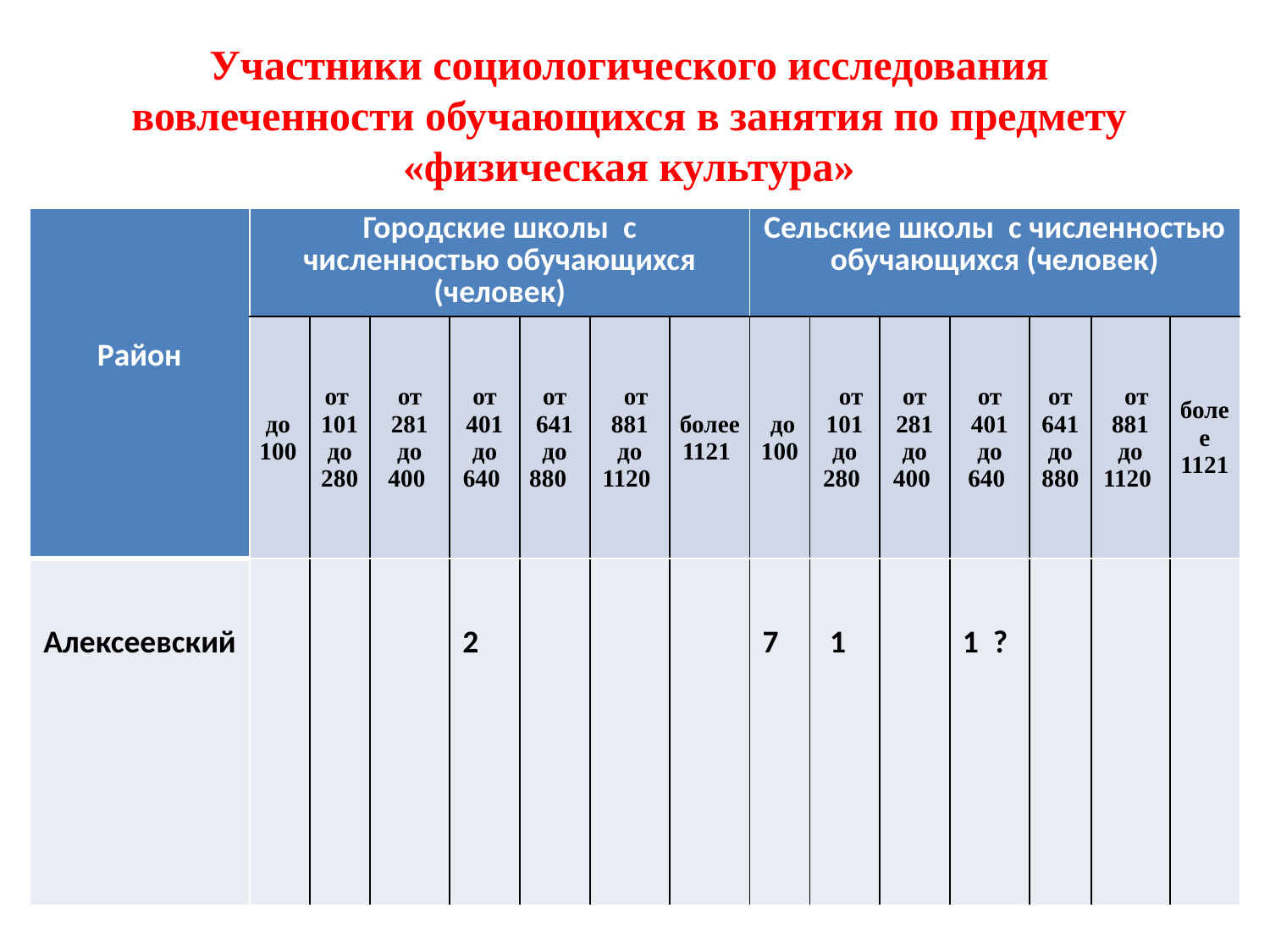

# Участники социологического исследования вовлеченности обучающихся в занятия по предмету «физическая культура»
| Район | Городские школы с численностью обучающихся (человек) |  |  |  |  |  |  | Сельские школы с численностью обучающихся (человек) |  |  |  |  |  |  |
| --- | --- | --- | --- | --- | --- | --- | --- | --- | --- | --- | --- | --- | --- | --- |
|  | до 100 | от 101 до 280 | от 281 до 400 | от 401 до 640 | от 641 до 880 | от 881 до 1120 | более 1121 | до 100 | от 101 до 280 | от 281 до 400 | от 401 до 640 | от 641 до 880 | от 881 до 1120 | более 1121 |
| Алексеевский |  |  |  | 2 |  |  |  | 7 | 1 |  | 1 ? |  |  |  |